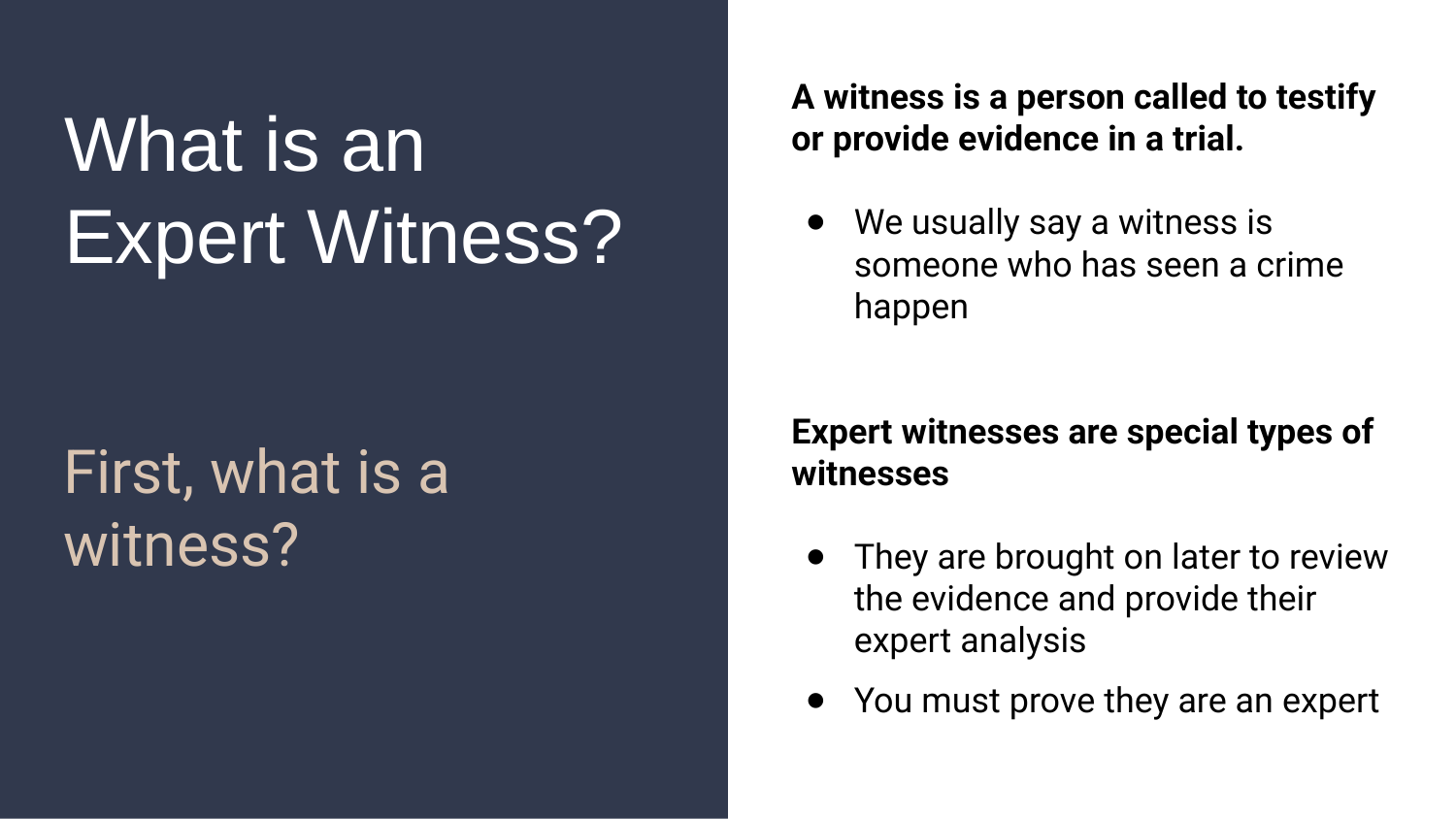

A witness is a person called to testify or provide evidence in a trial.

We usually say a witness is someone who has seen a crime happen

Expert witnesses are special types of witnesses

They are brought on later to review the evidence and provide their expert analysis

You must prove they are an expert
# What is an Expert Witness?
First, what is a witness?